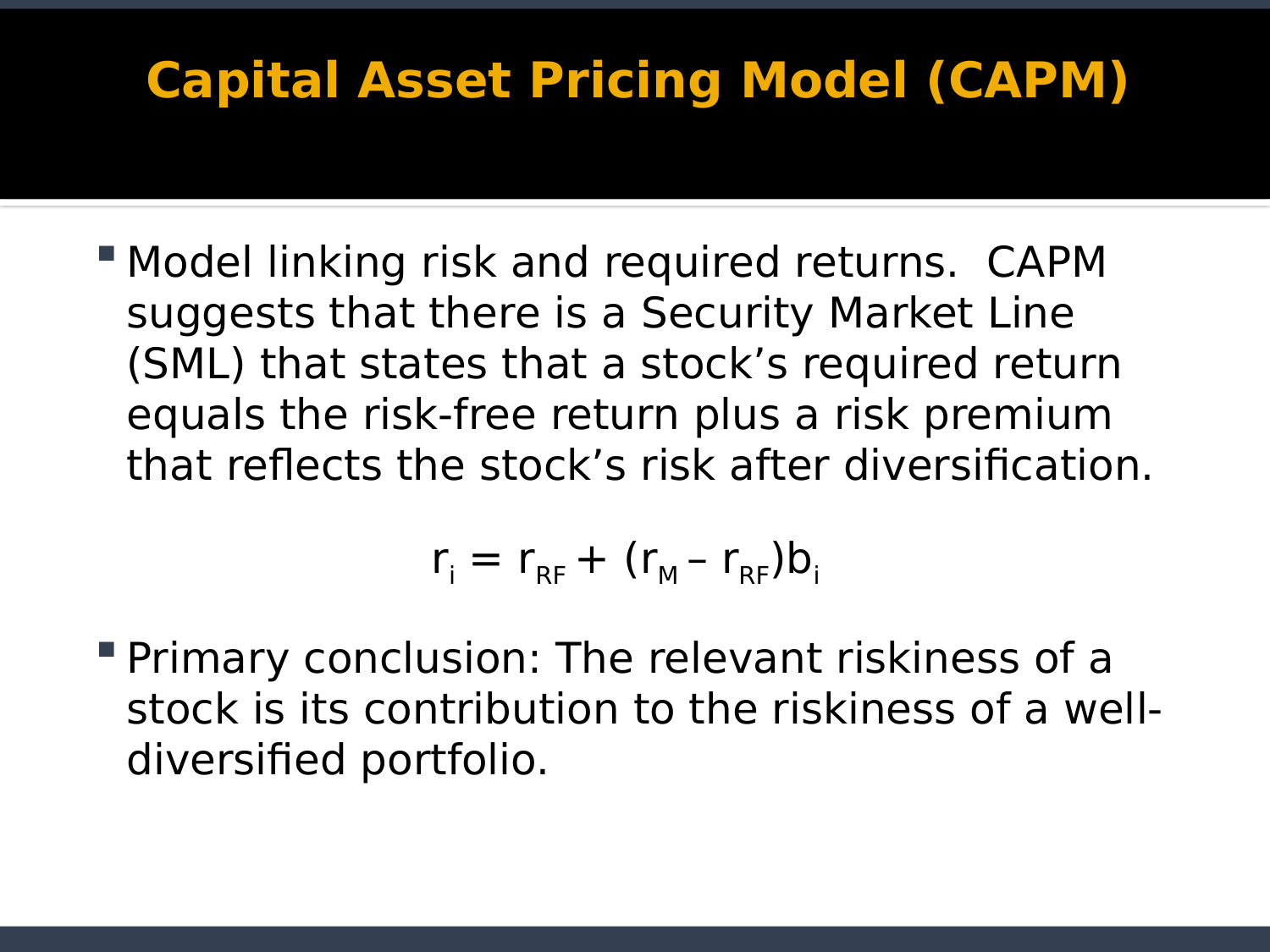

# Capital Asset Pricing Model (CAPM)
Model linking risk and required returns.  CAPM suggests that there is a Security Market Line (SML) that states that a stock’s required return equals the risk-free return plus a risk premium that reflects the stock’s risk after diversification.
ri = rRF + (rM – rRF)bi
Primary conclusion: The relevant riskiness of a stock is its contribution to the riskiness of a well-diversified portfolio.